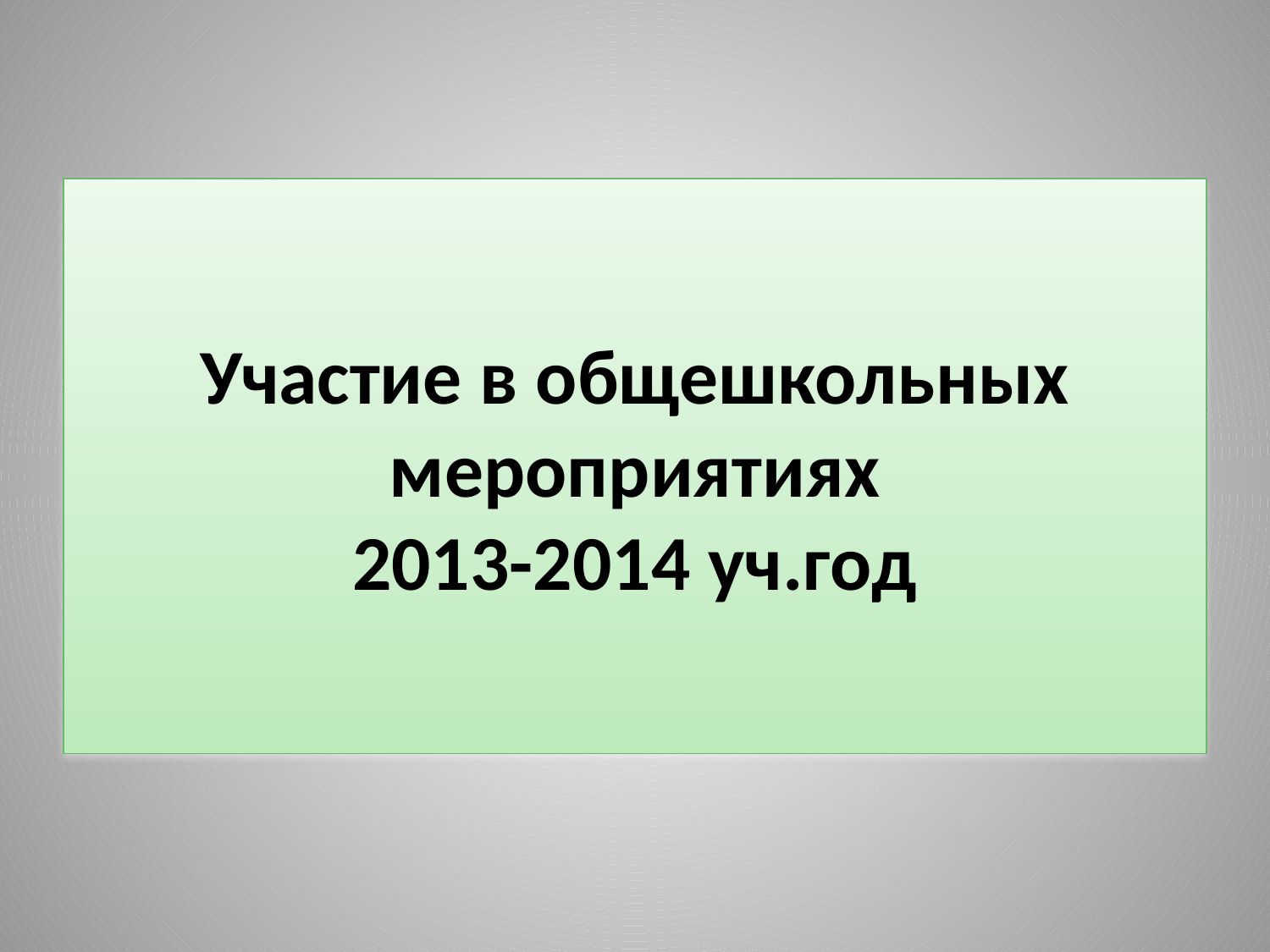

# Участие в общешкольных мероприятиях 2013-2014 уч.год